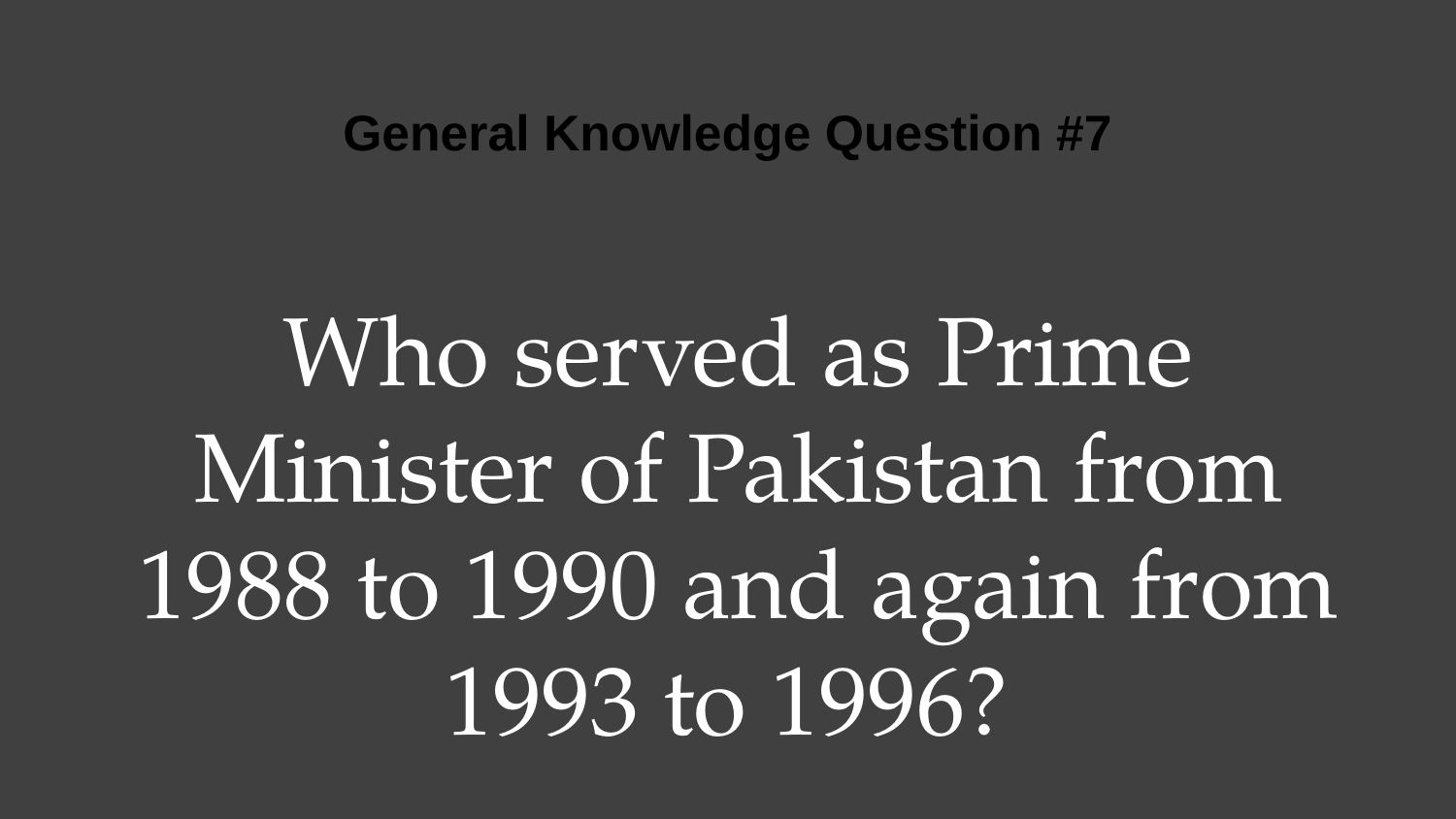

# General Knowledge Question #7
Who served as Prime Minister of Pakistan from 1988 to 1990 and again from 1993 to 1996?